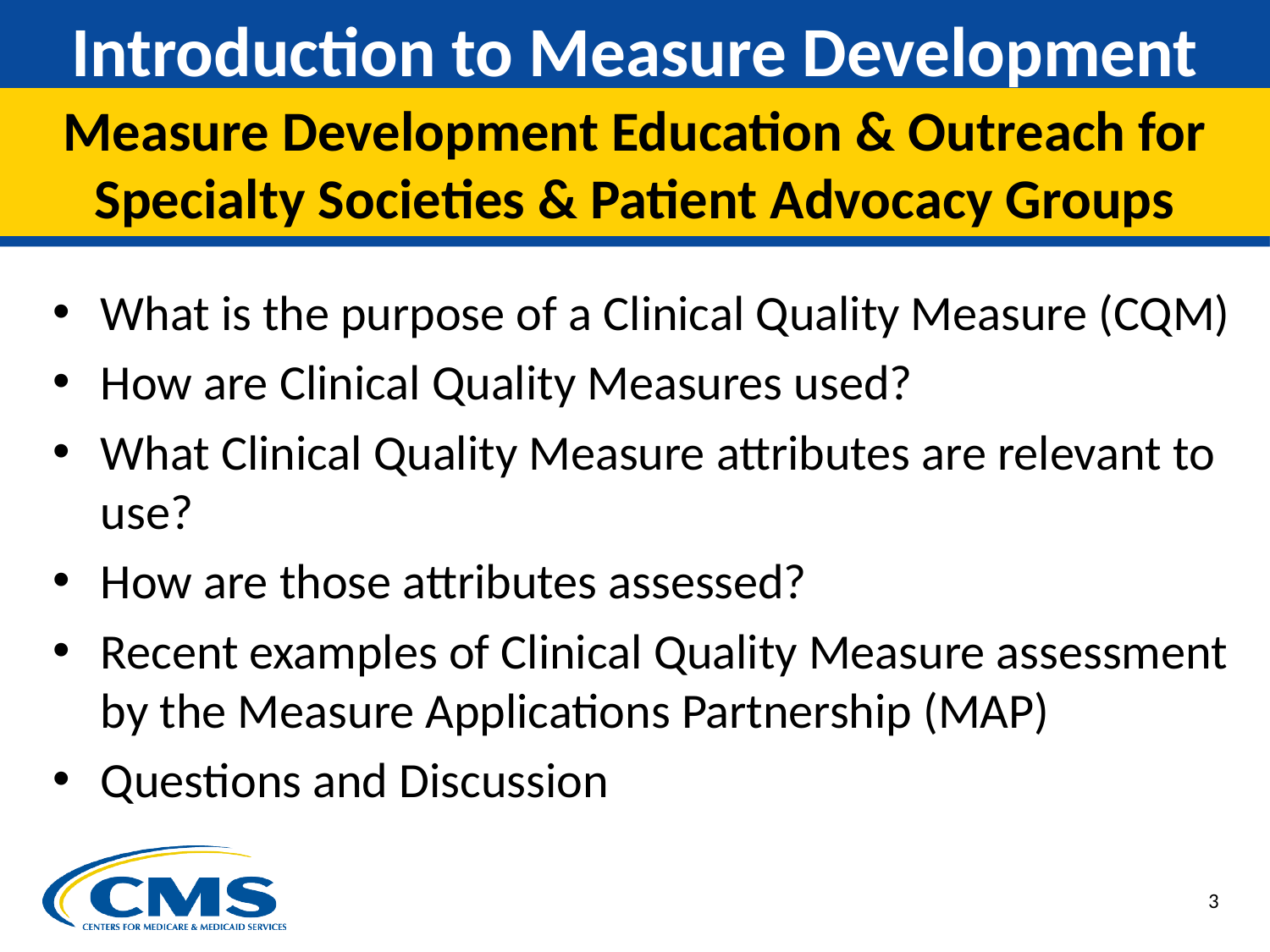

# Introduction to Measure Development
Measure Development Education & Outreach for Specialty Societies & Patient Advocacy Groups
What is the purpose of a Clinical Quality Measure (CQM)
How are Clinical Quality Measures used?
What Clinical Quality Measure attributes are relevant to use?
How are those attributes assessed?
Recent examples of Clinical Quality Measure assessment by the Measure Applications Partnership (MAP)
Questions and Discussion